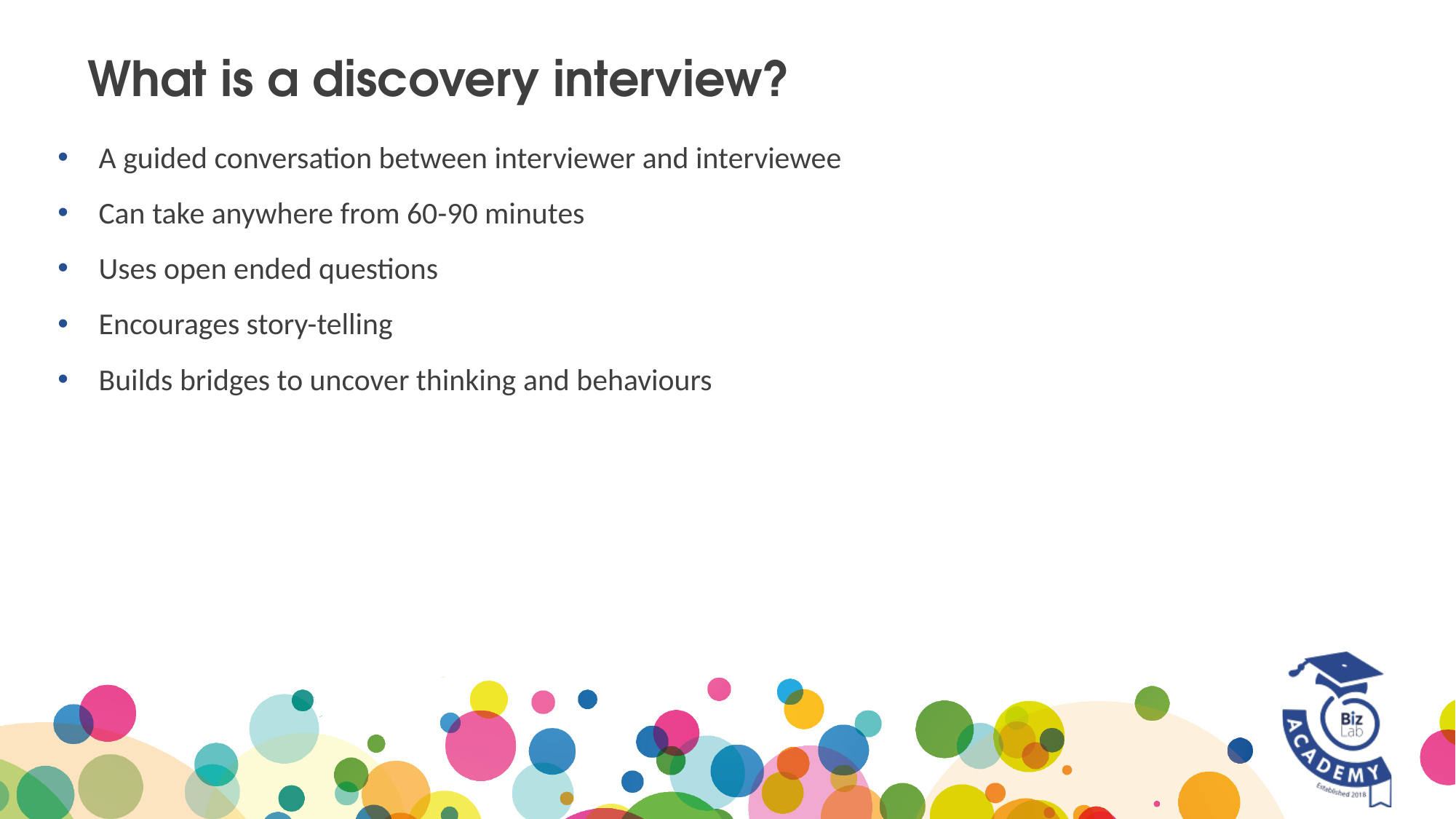

# What is a discovery interview?
A guided conversation between interviewer and interviewee
Can take anywhere from 60-90 minutes
Uses open ended questions
Encourages story-telling
Builds bridges to uncover thinking and behaviours